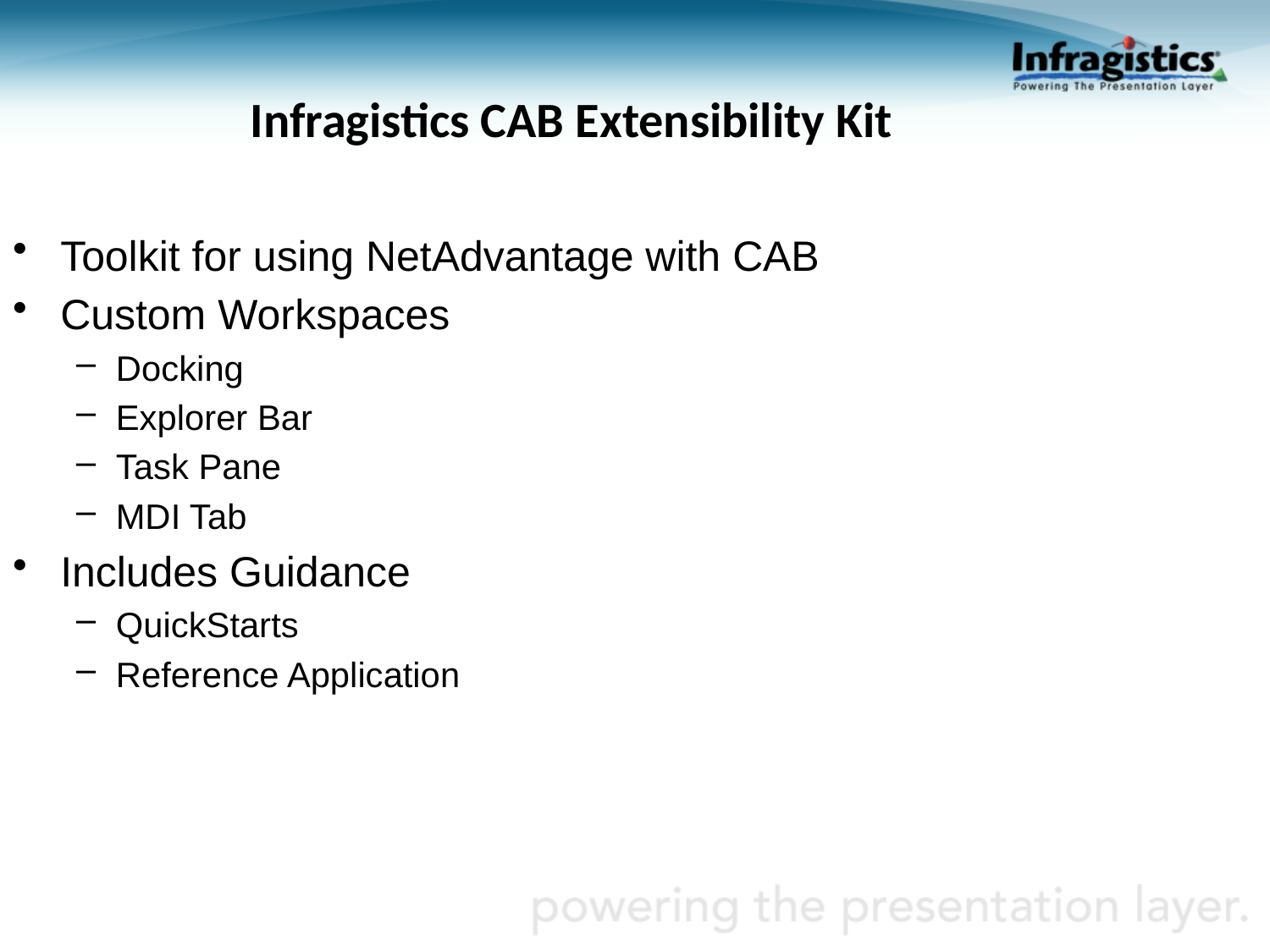

Infragistics CAB Extensibility Kit
Toolkit for using NetAdvantage with CAB
Custom Workspaces
Docking
Explorer Bar
Task Pane
MDI Tab
Includes Guidance
QuickStarts
Reference Application